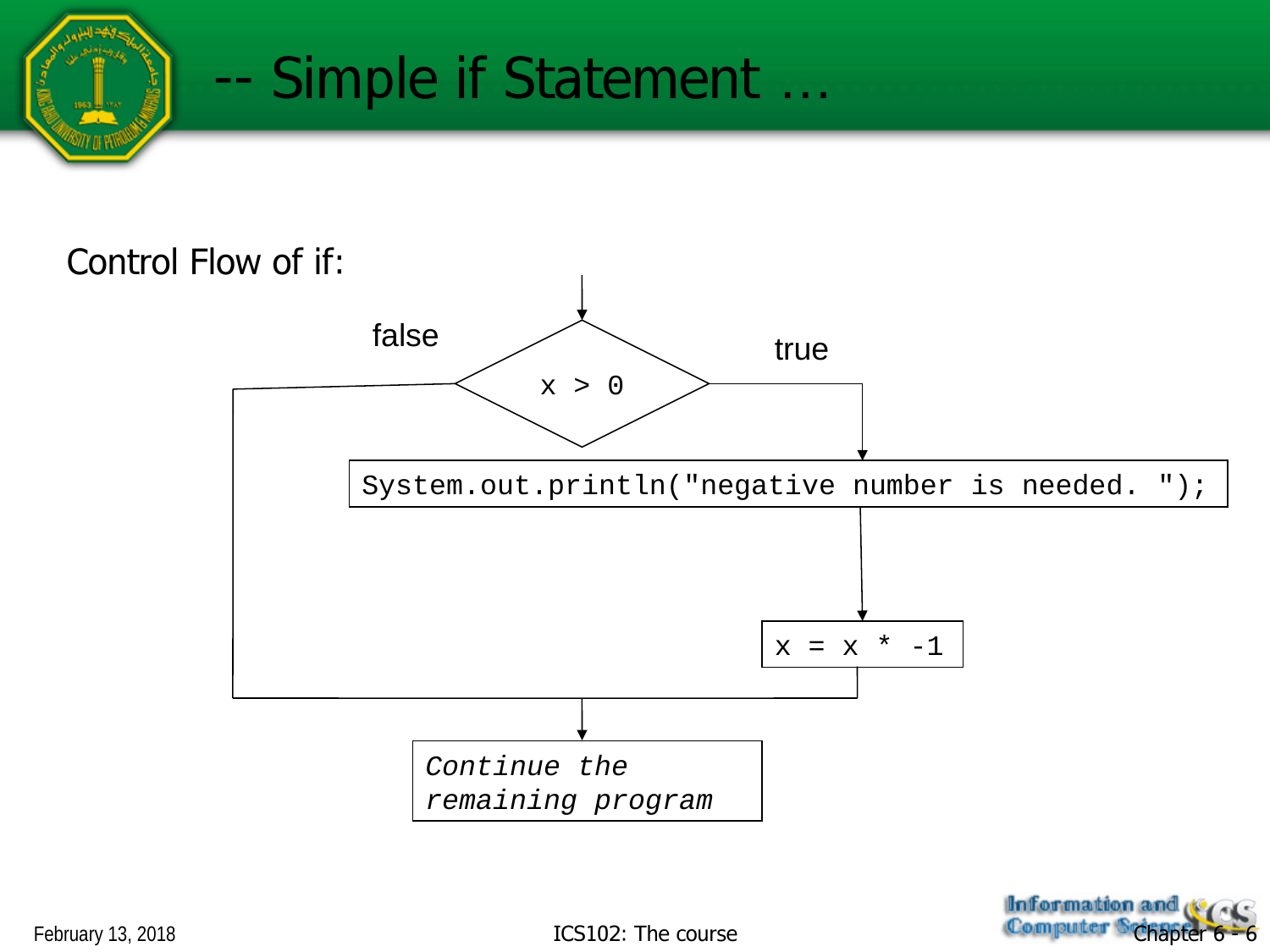

-- Simple if Statement …
Control Flow of if:
false
x > 0
true

System.out.println("negative number is needed. ");
x = x * -1

Continue the remaining program
February 13, 2018
ICS102: The course
Chapter 6 - 6